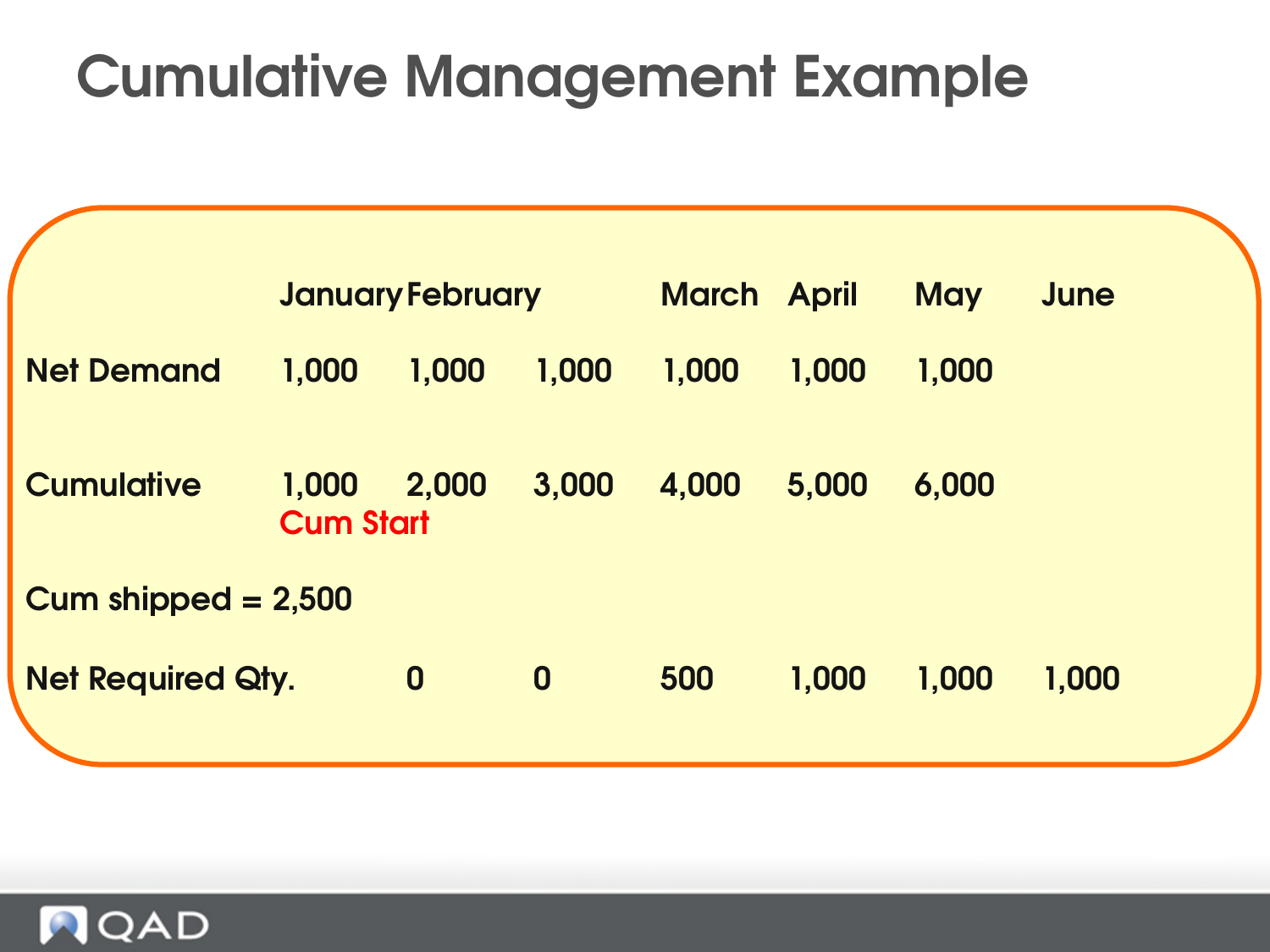

# Cumulative Management Example

		January	February	March	April 	May 	June

Net Demand	1,000	1,000	1,000	1,000	1,000	1,000

Cumulative	1,000	2,000	3,000	4,000	5,000	6,000
		Cum Start

Cum shipped = 2,500

Net Required Qty.	0	0	500	1,000	1,000	1,000